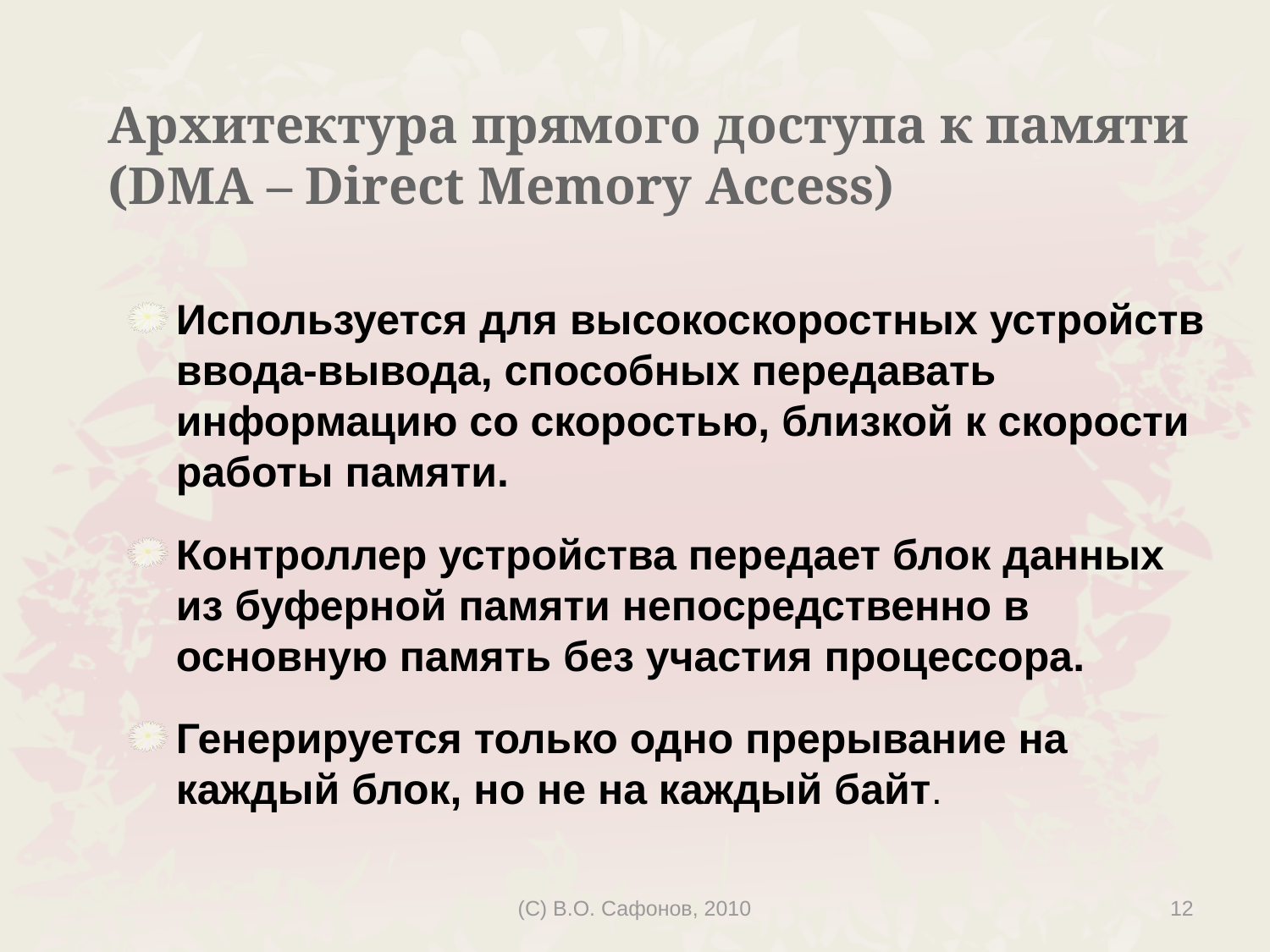

# Архитектура прямого доступа к памяти (DMA – Direct Memory Access)
Используется для высокоскоростных устройств ввода-вывода, способных передавать информацию со скоростью, близкой к скорости работы памяти.
Контроллер устройства передает блок данных из буферной памяти непосредственно в основную память без участия процессора.
Генерируется только одно прерывание на каждый блок, но не на каждый байт.

(C) В.О. Сафонов, 2010
12